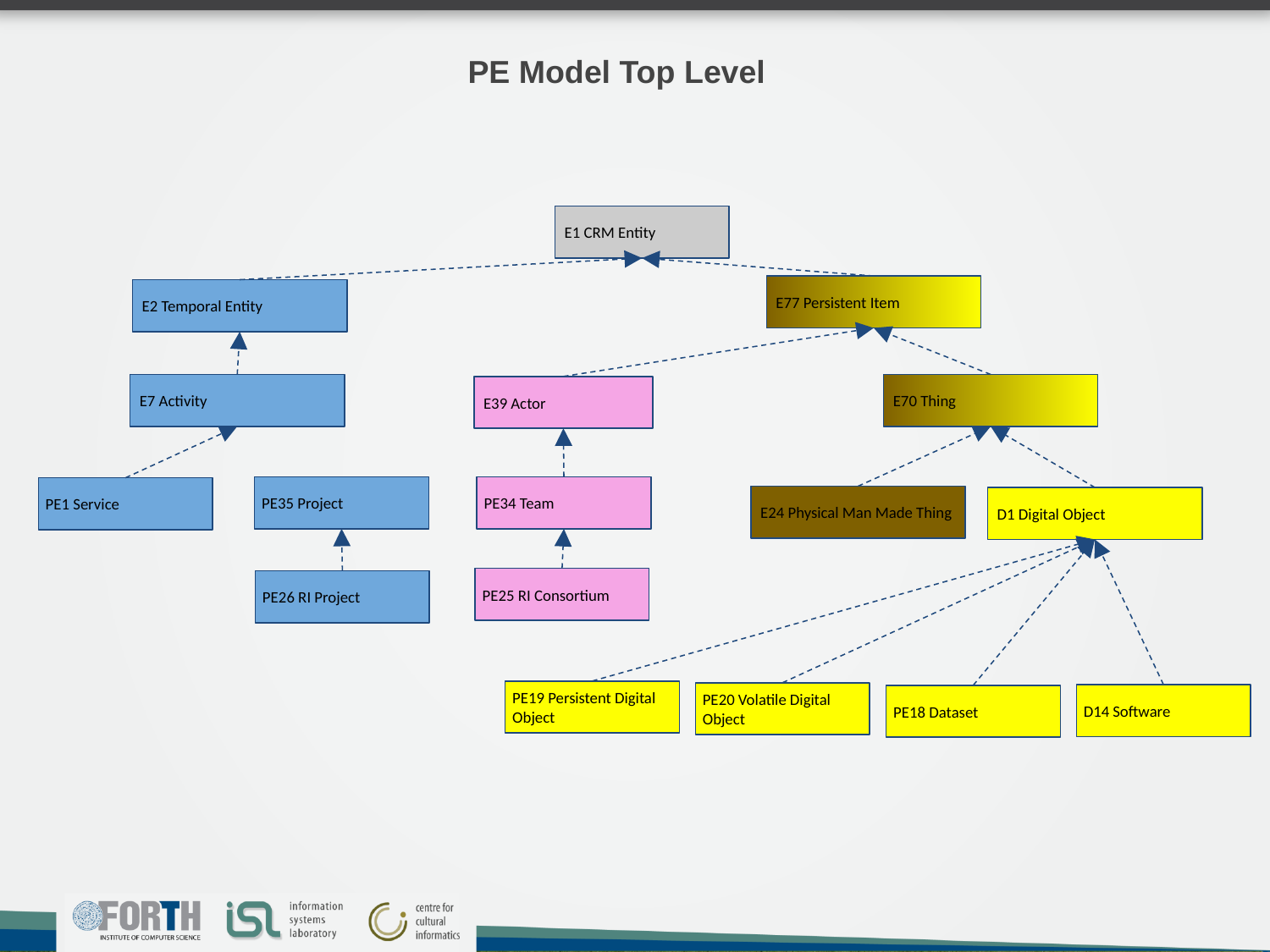

# PE Model Top Level
E1 CRM Entity
E77 Persistent Item
E2 Temporal Entity
E7 Activity
E70 Thing
E39 Actor
PE35 Project
PE34 Team
PE1 Service
E24 Physical Man Made Thing
D1 Digital Object
PE25 RI Consortium
PE26 RI Project
PE19 Persistent Digital Object
PE20 Volatile Digital Object
D14 Software
PE18 Dataset